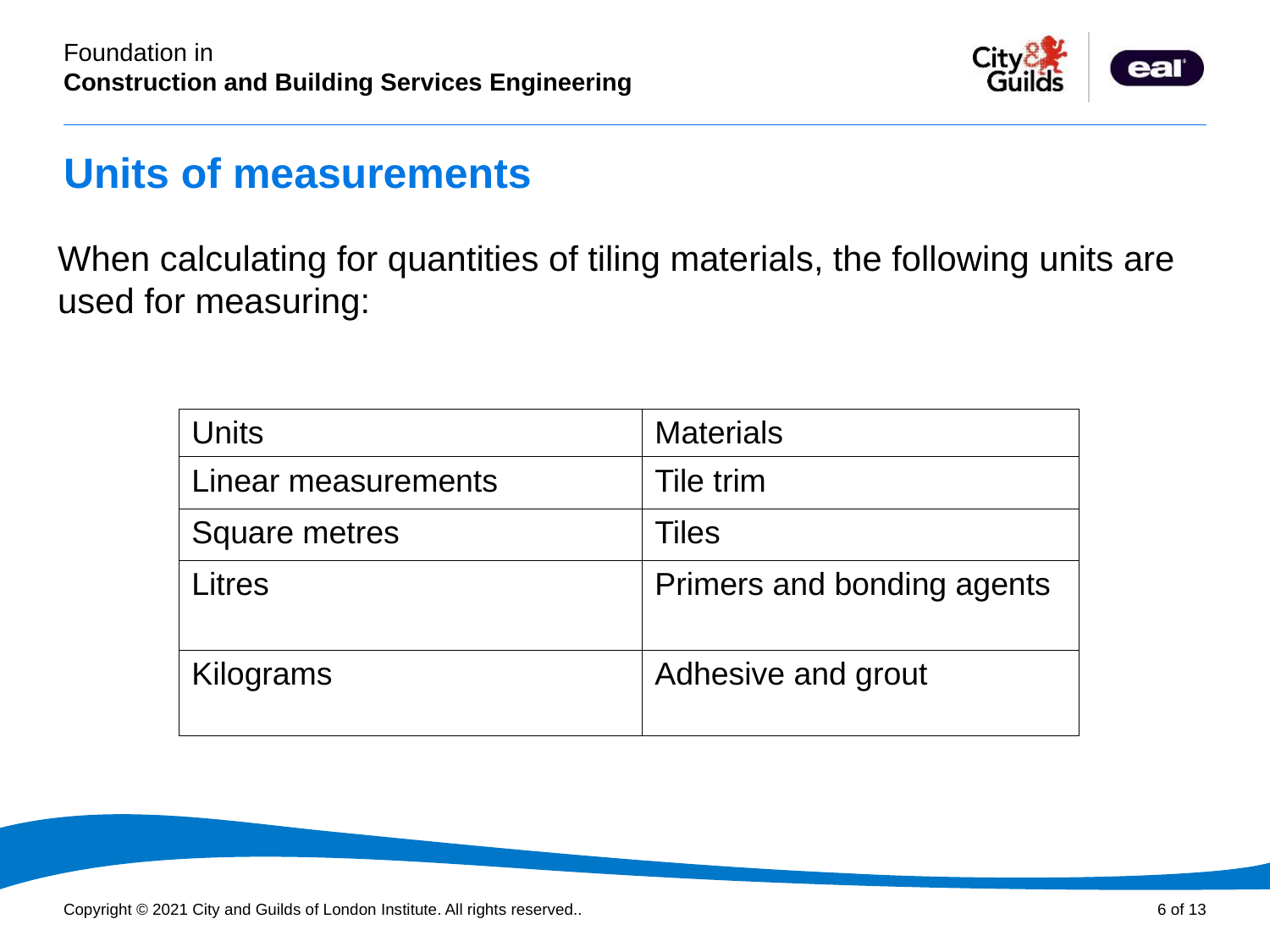

# Units of measurements
When calculating for quantities of tiling materials, the following units are used for measuring:

| Units | Materials |
| --- | --- |
| Linear measurements | Tile trim |
| Square metres | Tiles |
| Litres | Primers and bonding agents |
| Kilograms | Adhesive and grout |